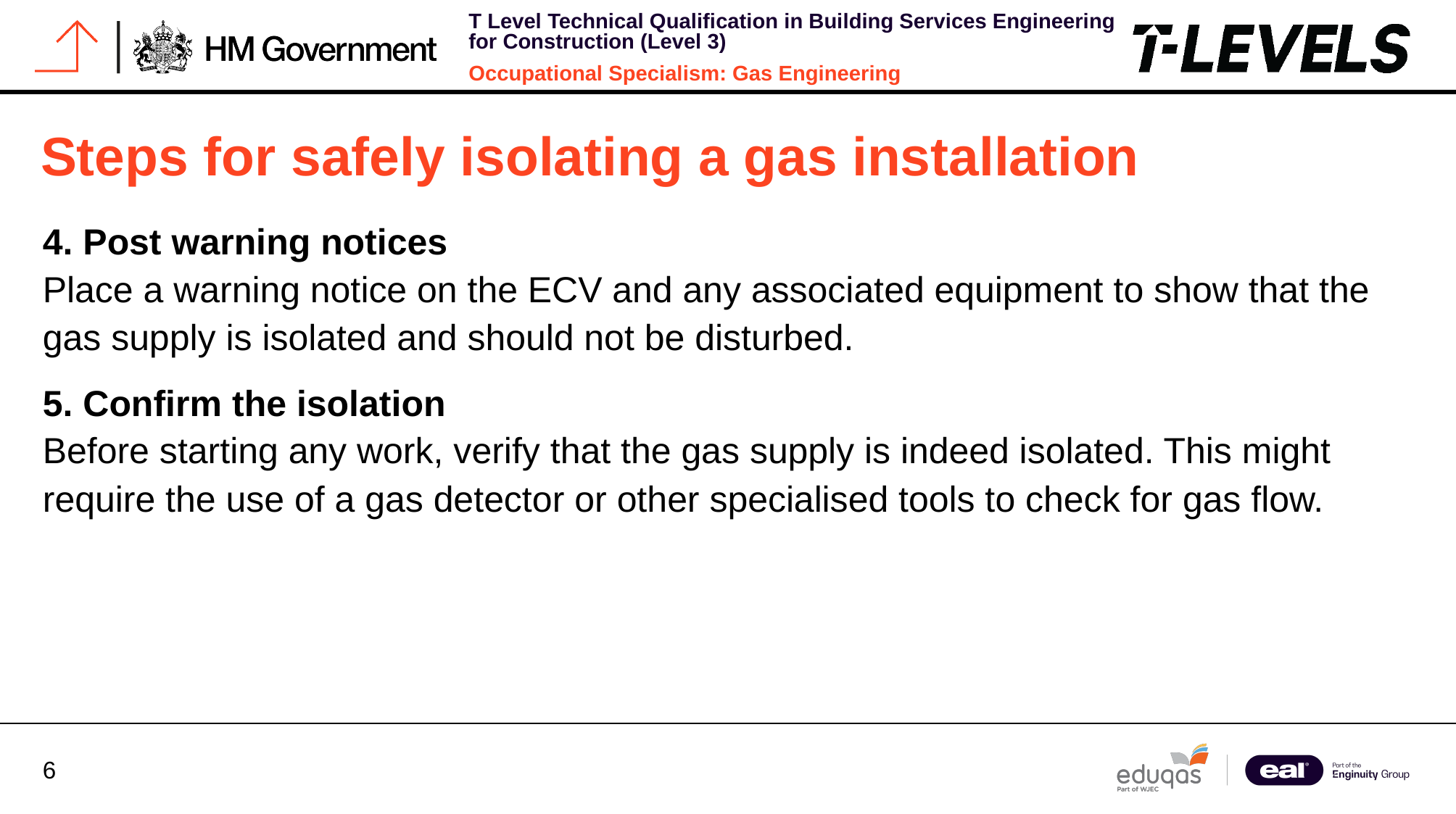

# Steps for safely isolating a gas installation
4. Post warning notices
Place a warning notice on the ECV and any associated equipment to show that the gas supply is isolated and should not be disturbed.
5. Confirm the isolation
Before starting any work, verify that the gas supply is indeed isolated. This might require the use of a gas detector or other specialised tools to check for gas flow.